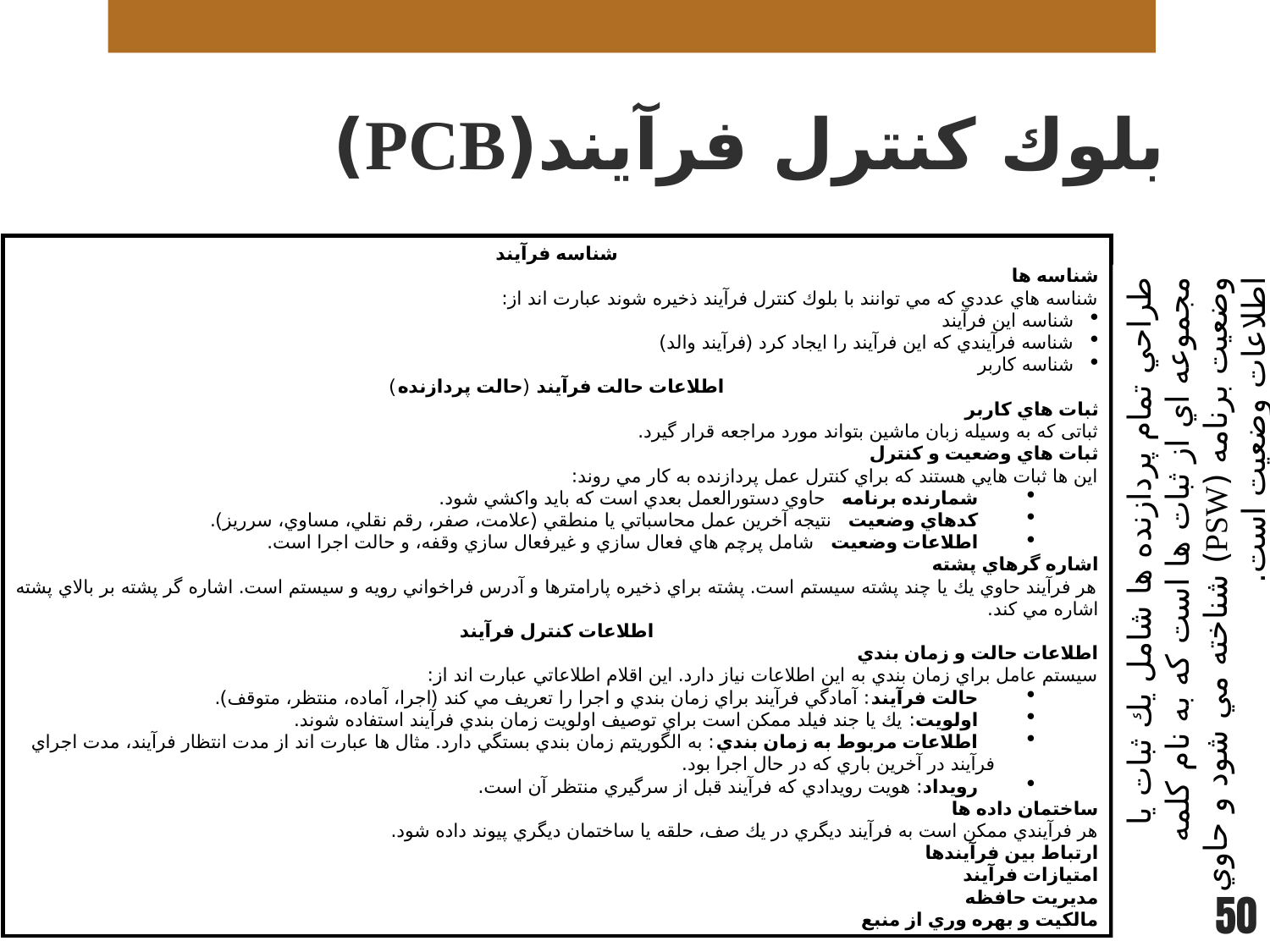

# بلوك كنترل فرآيند(PCB)
شناسه فرآيند
شناسه ها
شناسه هاي عددي كه مي توانند با بلوك كنترل فرآيند ذخيره شوند عبارت اند از:
   شناسه اين فرآيند
   شناسه فرآيندي كه اين فرآيند را ايجاد كرد (فرآيند والد)
   شناسه كاربر
اطلاعات حالت فرآيند (حالت پردازنده)
ثبات هاي كاربر
ثباتی که به وسیله زبان ماشین بتواند مورد مراجعه قرار گیرد.
ثبات هاي وضعيت و كنترل
اين ها ثبات هايي هستند كه براي كنترل عمل پردازنده به كار مي روند:
   شمارنده برنامه   حاوي دستورالعمل بعدي است كه بايد واكشي شود.
   كدهاي وضعيت   نتيجه آخرين عمل محاسباتي يا منطقي (علامت، صفر، رقم نقلي، مساوي، سرريز).
   اطلاعات وضعيت   شامل پرچم هاي فعال سازي و غيرفعال سازي وقفه، و حالت اجرا است.
اشاره گرهاي پشته
هر فرآيند حاوي يك يا چند پشته سيستم است. پشته براي ذخيره پارامترها و آدرس فراخواني رويه و سيستم است. اشاره گر پشته بر بالاي پشته اشاره مي كند.
اطلاعات كنترل فرآيند
اطلاعات حالت و زمان بندي
سيستم عامل براي زمان بندي به اين اطلاعات نياز دارد. اين اقلام اطلاعاتي عبارت اند از:
   حالت فرآيند: آمادگي فرآيند براي زمان بندي و اجرا را تعريف مي كند (اجرا، آماده، منتظر، متوقف).
   اولويت: يك يا جند فيلد ممكن است براي توصيف اولويت زمان بندي فرآيند استفاده شوند.
   اطلاعات مربوط به زمان بندي: به الگوريتم زمان بندي بستگي دارد. مثال ها عبارت اند از مدت انتظار فرآيند، مدت اجراي فرآيند در آخرين باري كه در حال اجرا بود.
   رويداد: هويت رويدادي كه فرآيند قبل از سرگيري منتظر آن است.
ساختمان داده ها
هر فرآيندي ممكن است به فرآيند ديگري در يك صف، حلقه يا ساختمان ديگري پيوند داده شود.
ارتباط بين فرآيندها
امتيازات فرآيند
مديريت حافظه
مالكيت و بهره وري از منبع
طراحي تمام پردازنده ها شامل يك ثبات يا مجموعه اي از ثبات ها است كه به نام كلمه وضعيت برنامه (PSW) شناخته مي شود و حاوي اطلاعات وضعيت است.
50